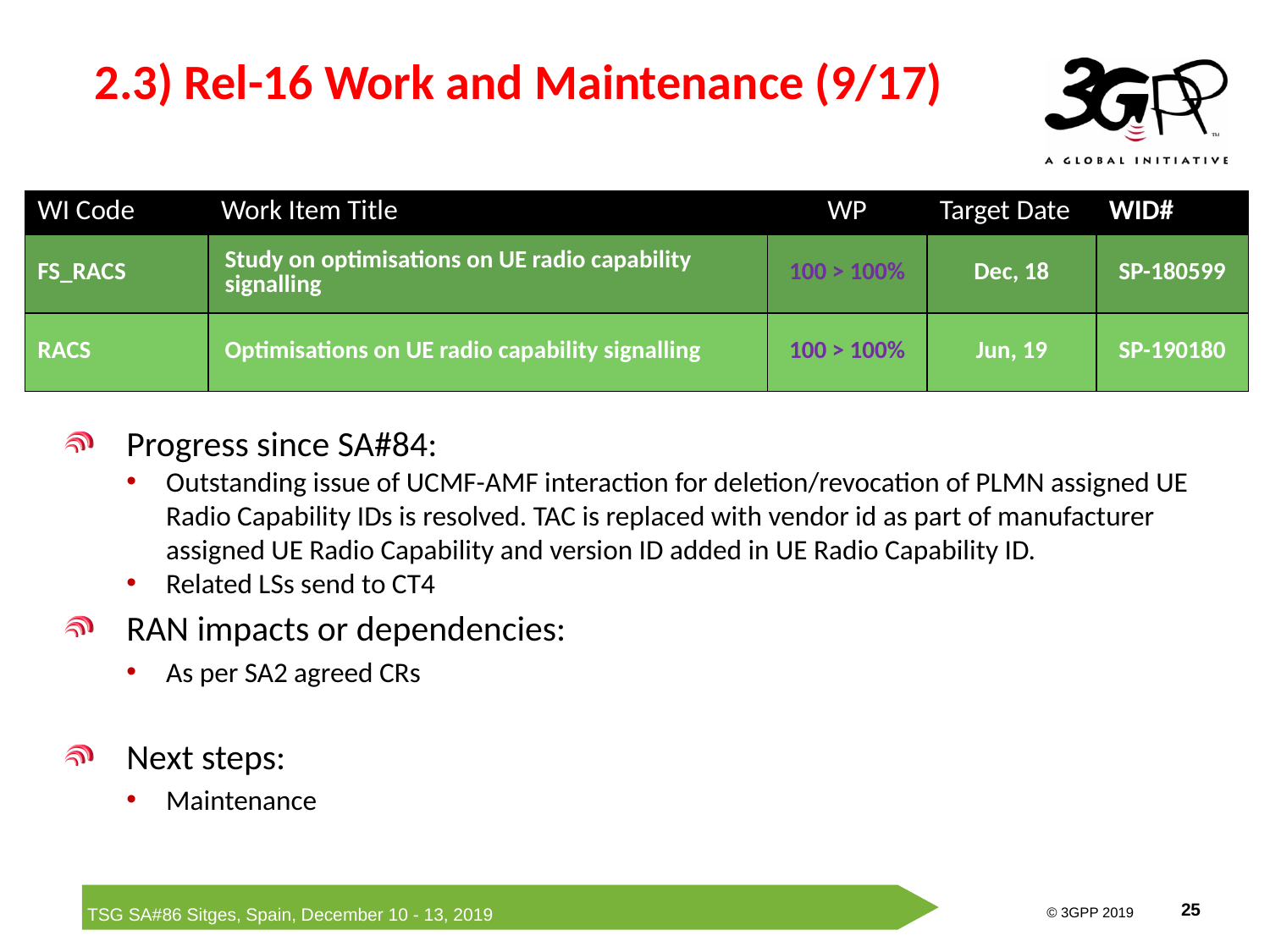

# 2.3) Rel-16 Work and Maintenance (9/17)
| WI Code | Work Item Title | WP | Target Date | WID# |
| --- | --- | --- | --- | --- |
| FS\_RACS | Study on optimisations on UE radio capability signalling | 100 > 100% | Dec, 18 | SP-180599 |
| RACS | Optimisations on UE radio capability signalling | 100 > 100% | Jun, 19 | SP-190180 |
Progress since SA#84:
Outstanding issue of UCMF-AMF interaction for deletion/revocation of PLMN assigned UE Radio Capability IDs is resolved. TAC is replaced with vendor id as part of manufacturer assigned UE Radio Capability and version ID added in UE Radio Capability ID.
Related LSs send to CT4
RAN impacts or dependencies:
As per SA2 agreed CRs

Next steps:
Maintenance